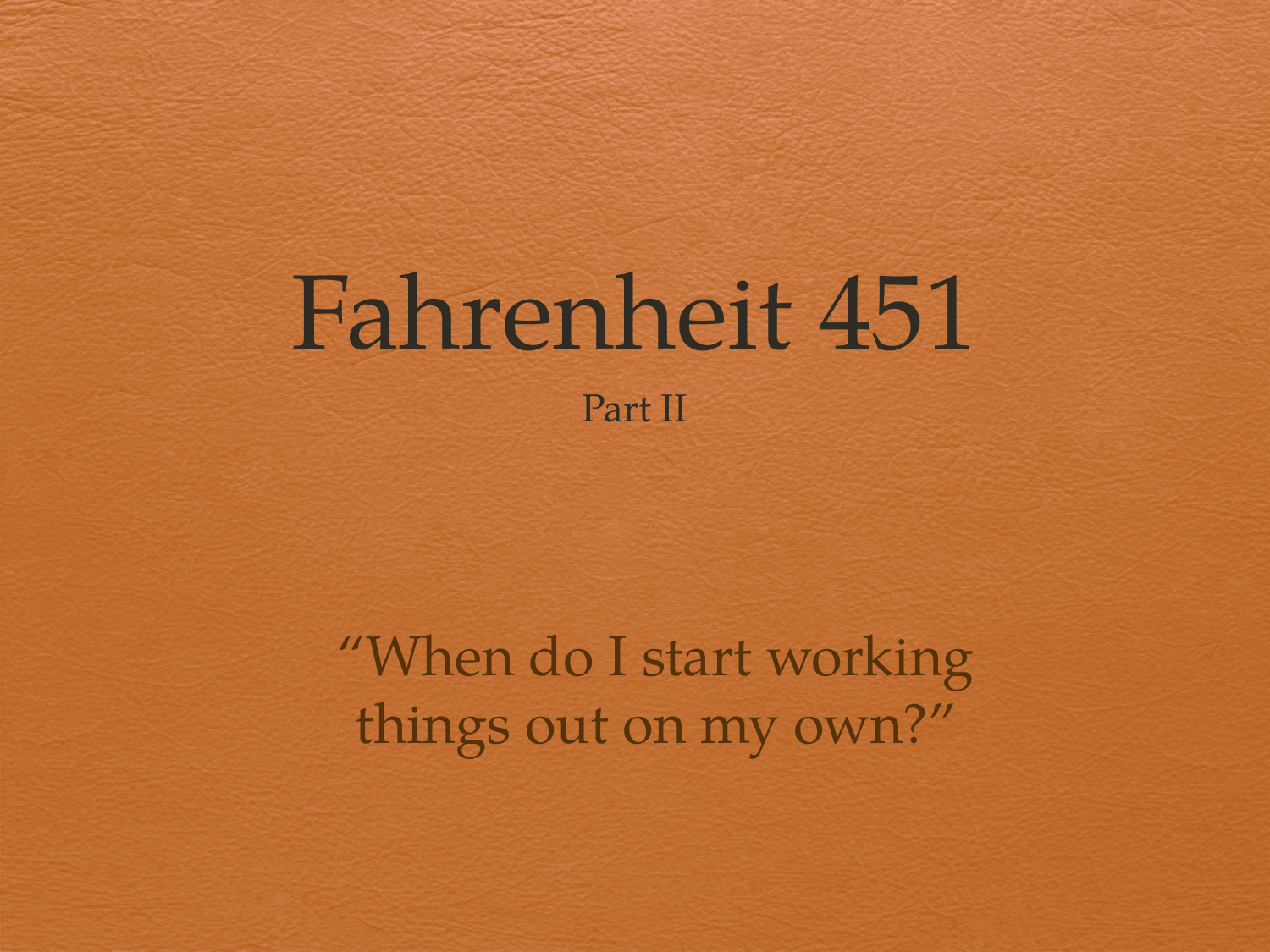

# Fahrenheit 451
Part II
“When do I start working things out on my own?”